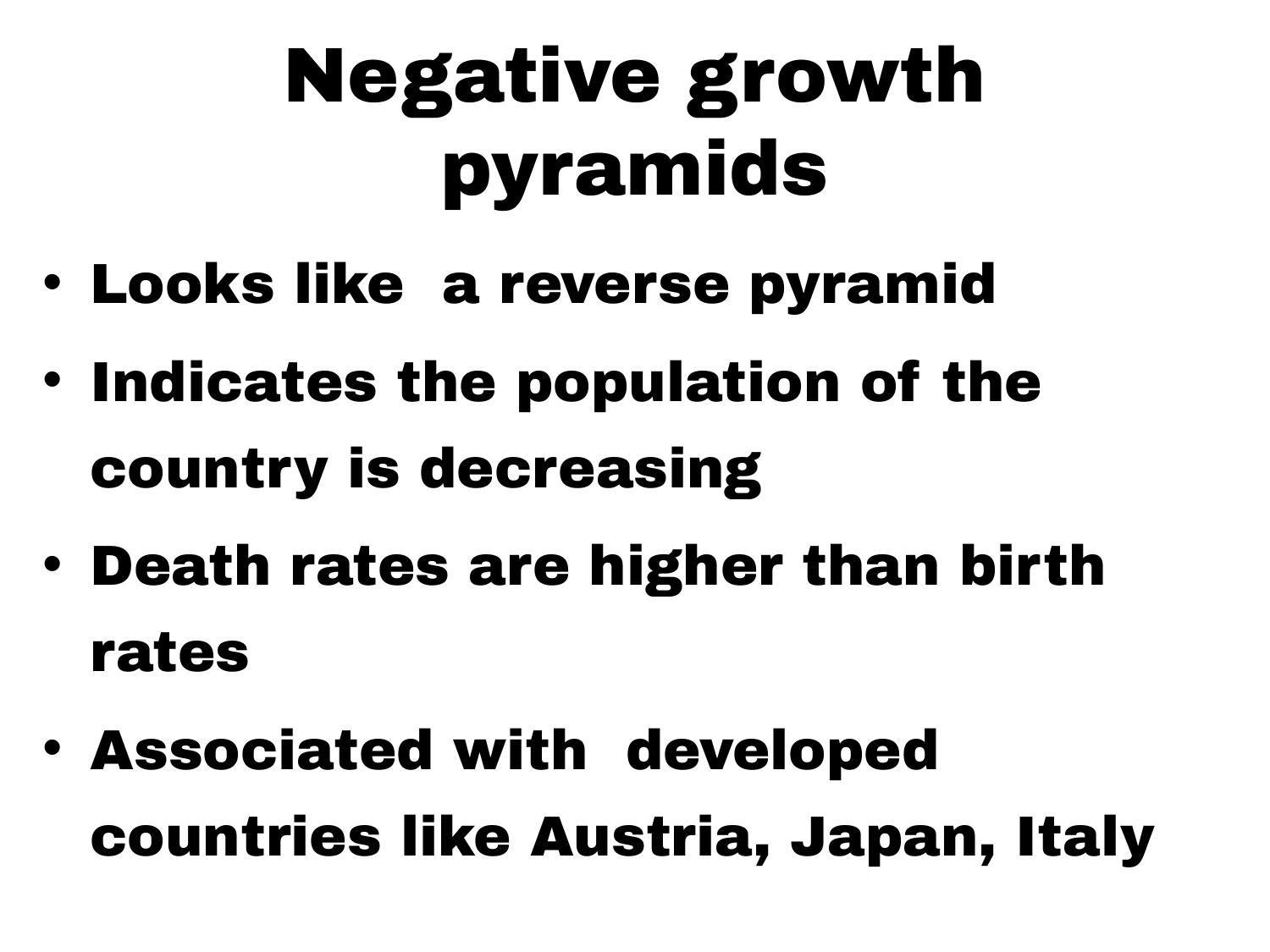

# Negative growth pyramids
Looks like  a reverse pyramid
Indicates the population of the country is decreasing
Death rates are higher than birth rates
Associated with  developed countries like Austria, Japan, Italy